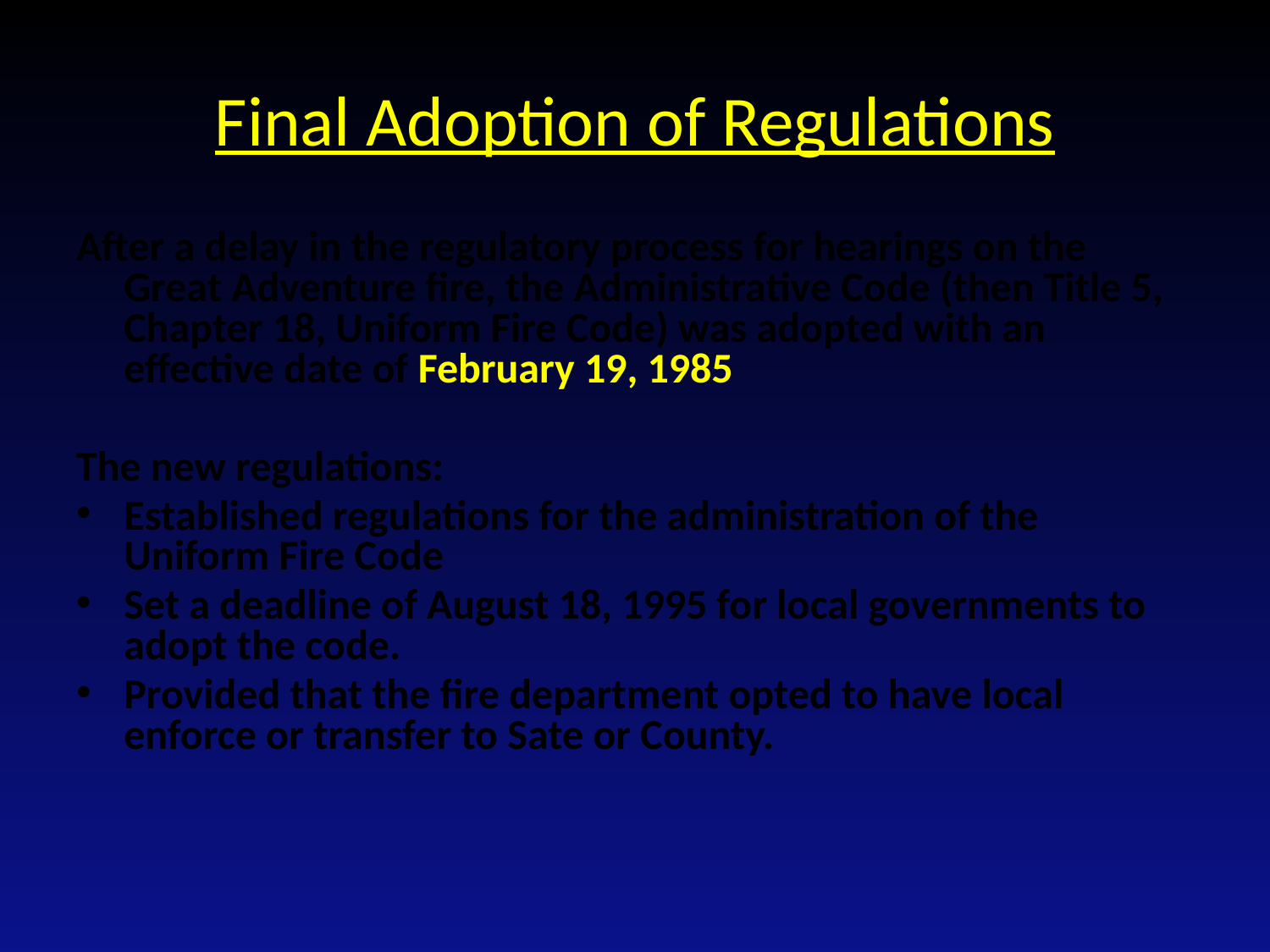

# Final Adoption of Regulations
After a delay in the regulatory process for hearings on the Great Adventure fire, the Administrative Code (then Title 5, Chapter 18, Uniform Fire Code) was adopted with an effective date of February 19, 1985

The new regulations:
Established regulations for the administration of the Uniform Fire Code
Set a deadline of August 18, 1995 for local governments to adopt the code.
Provided that the fire department opted to have local enforce or transfer to Sate or County.